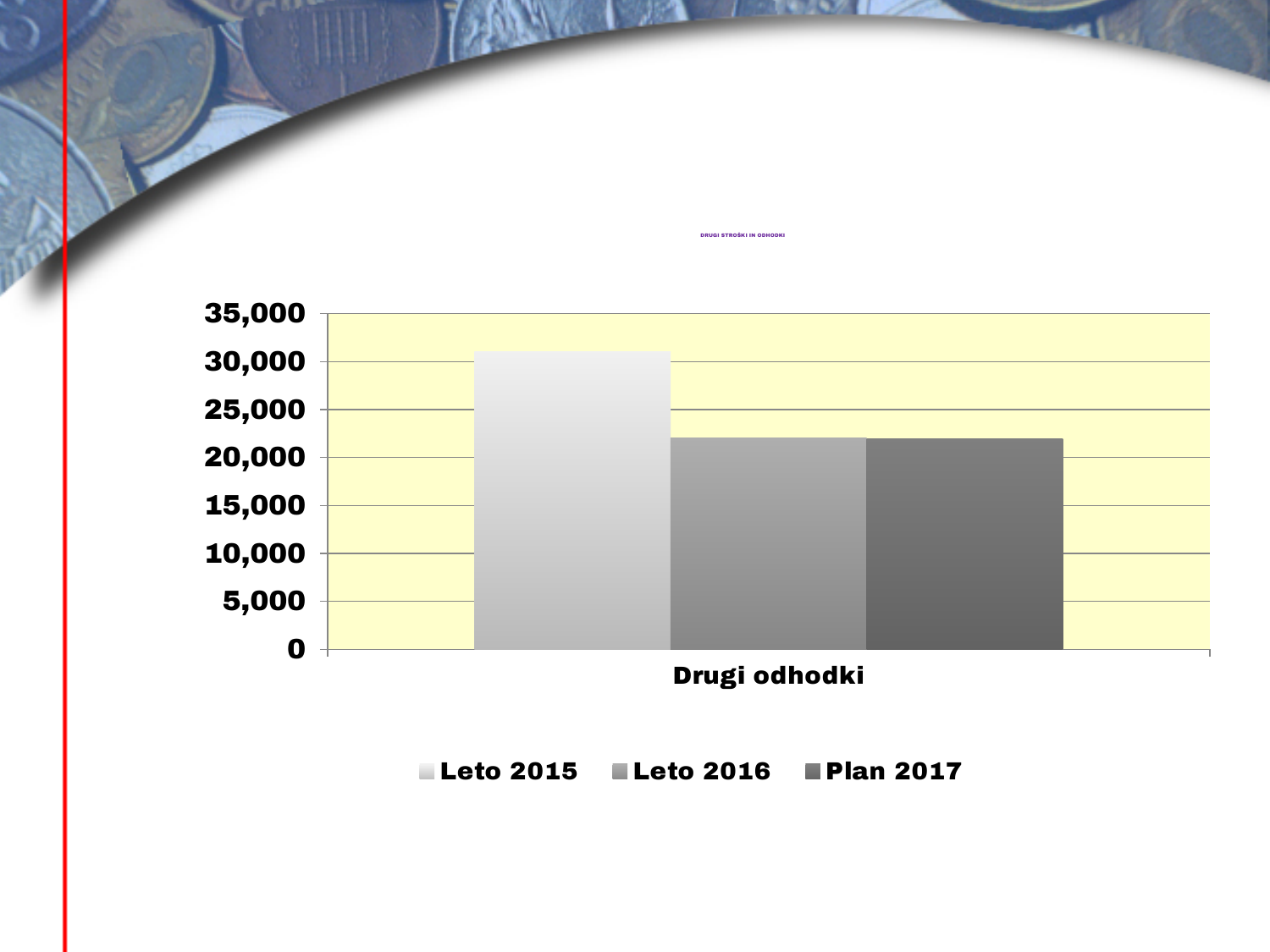

# DRUGI STROŠKI IN ODHODKI

### Chart

| Category | Leto 2015 | Leto 2016 | Plan 2017 |
|---|---|---|---|
| Drugi odhodki | 31078.0 | 22054.0 | 22000.0 |